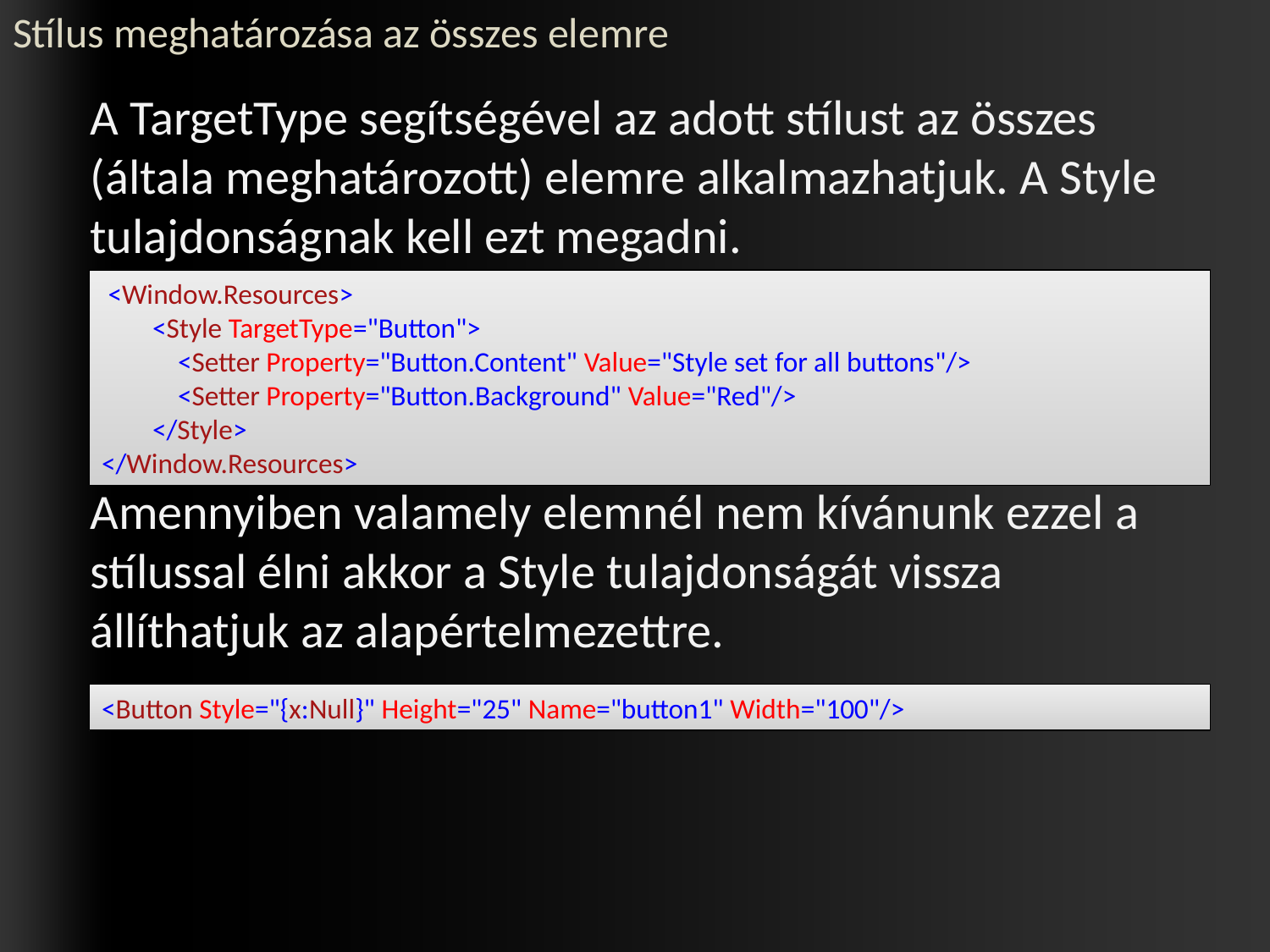

# Stílus meghatározása az összes elemre
	A TargetType segítségével az adott stílust az összes (általa meghatározott) elemre alkalmazhatjuk. A Style tulajdonságnak kell ezt megadni.

	Amennyiben valamely elemnél nem kívánunk ezzel a stílussal élni akkor a Style tulajdonságát vissza állíthatjuk az alapértelmezettre.
 <Window.Resources>
        <Style TargetType="Button">
            <Setter Property="Button.Content" Value="Style set for all buttons"/>
            <Setter Property="Button.Background" Value="Red"/>
        </Style>
</Window.Resources>
<Button Style="{x:Null}" Height="25" Name="button1" Width="100"/>